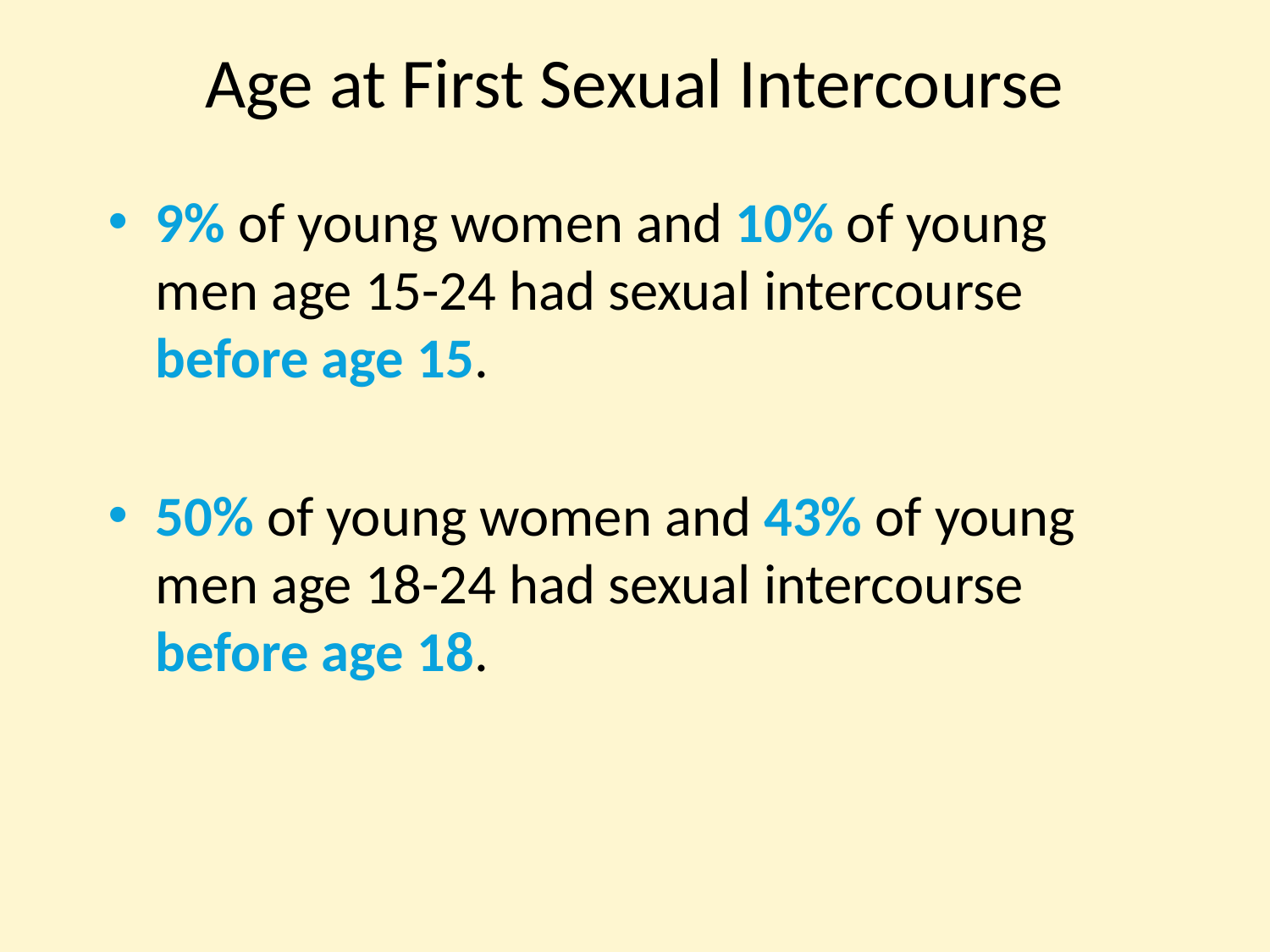

# Age at First Sexual Intercourse
9% of young women and 10% of young men age 15-24 had sexual intercourse before age 15.

50% of young women and 43% of young men age 18-24 had sexual intercourse before age 18.